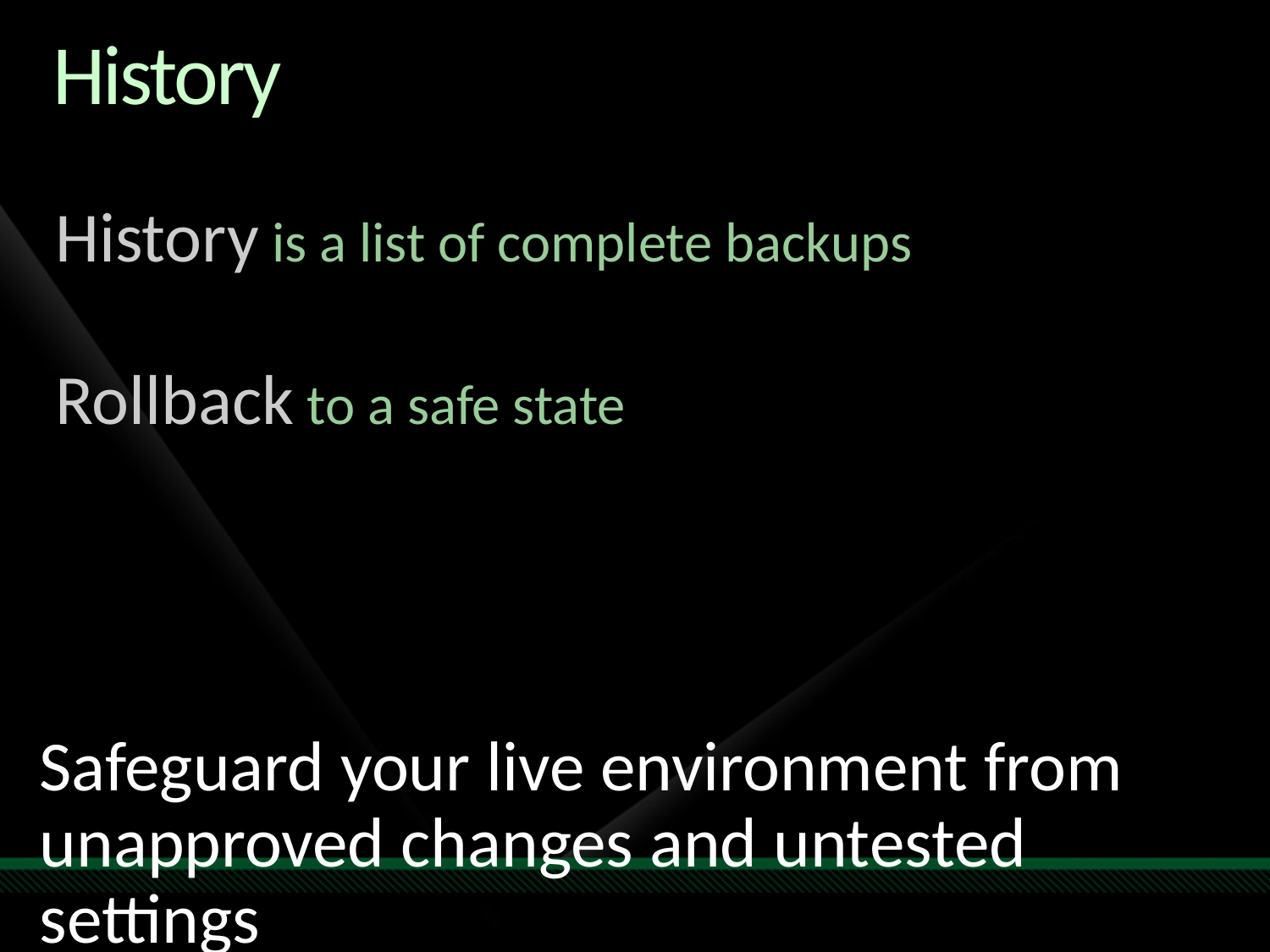

# History
History is a list of complete backups

Rollback to a safe state

Safeguard your live environment from unapproved changes and untested settings